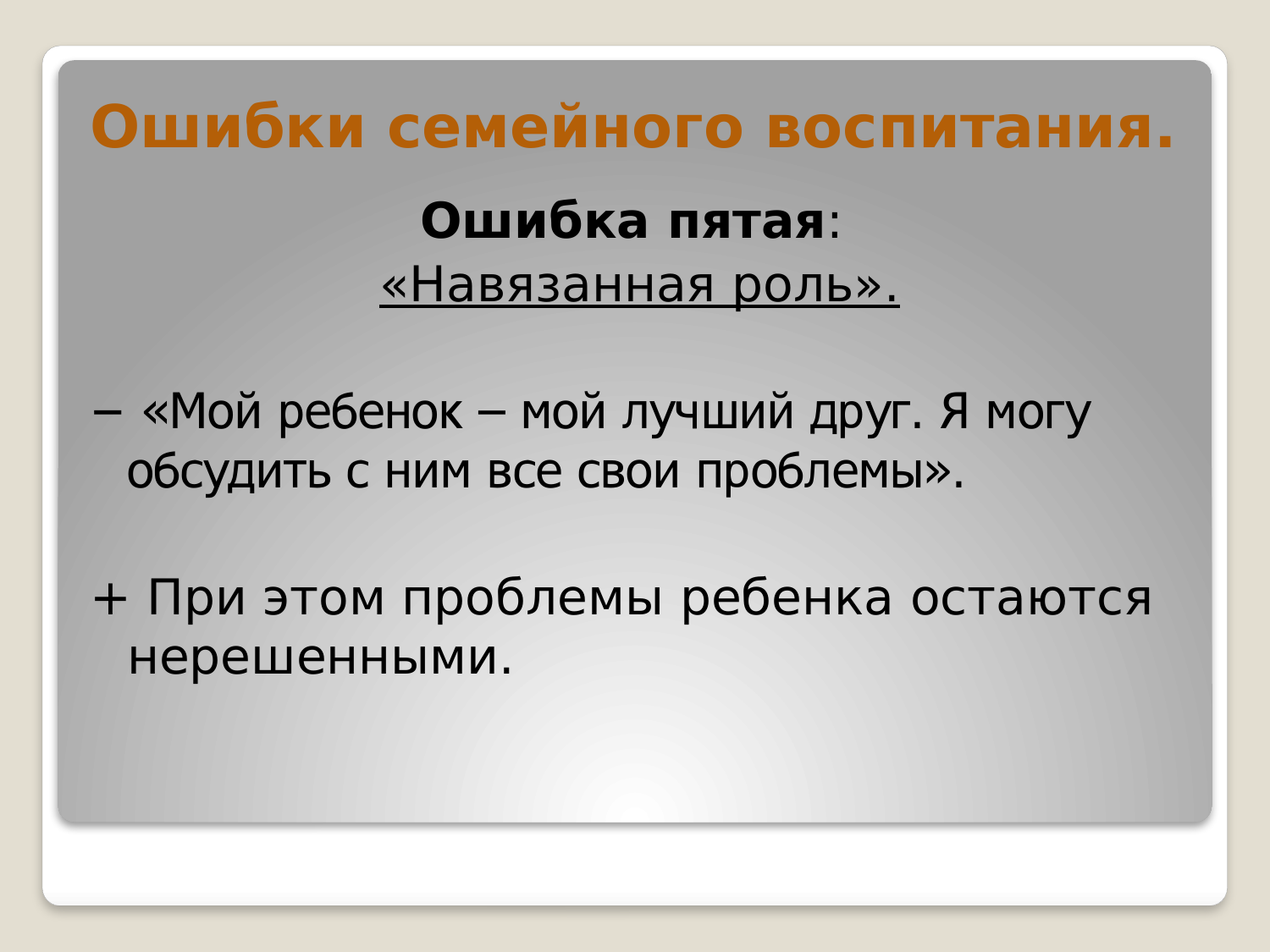

# Ошибки семейного воспитания.
Ошибка пятая:
«Навязанная роль».

− «Мой ребенок – мой лучший друг. Я могу обсудить с ним все свои проблемы».

+ При этом проблемы ребенка остаются нерешенными.